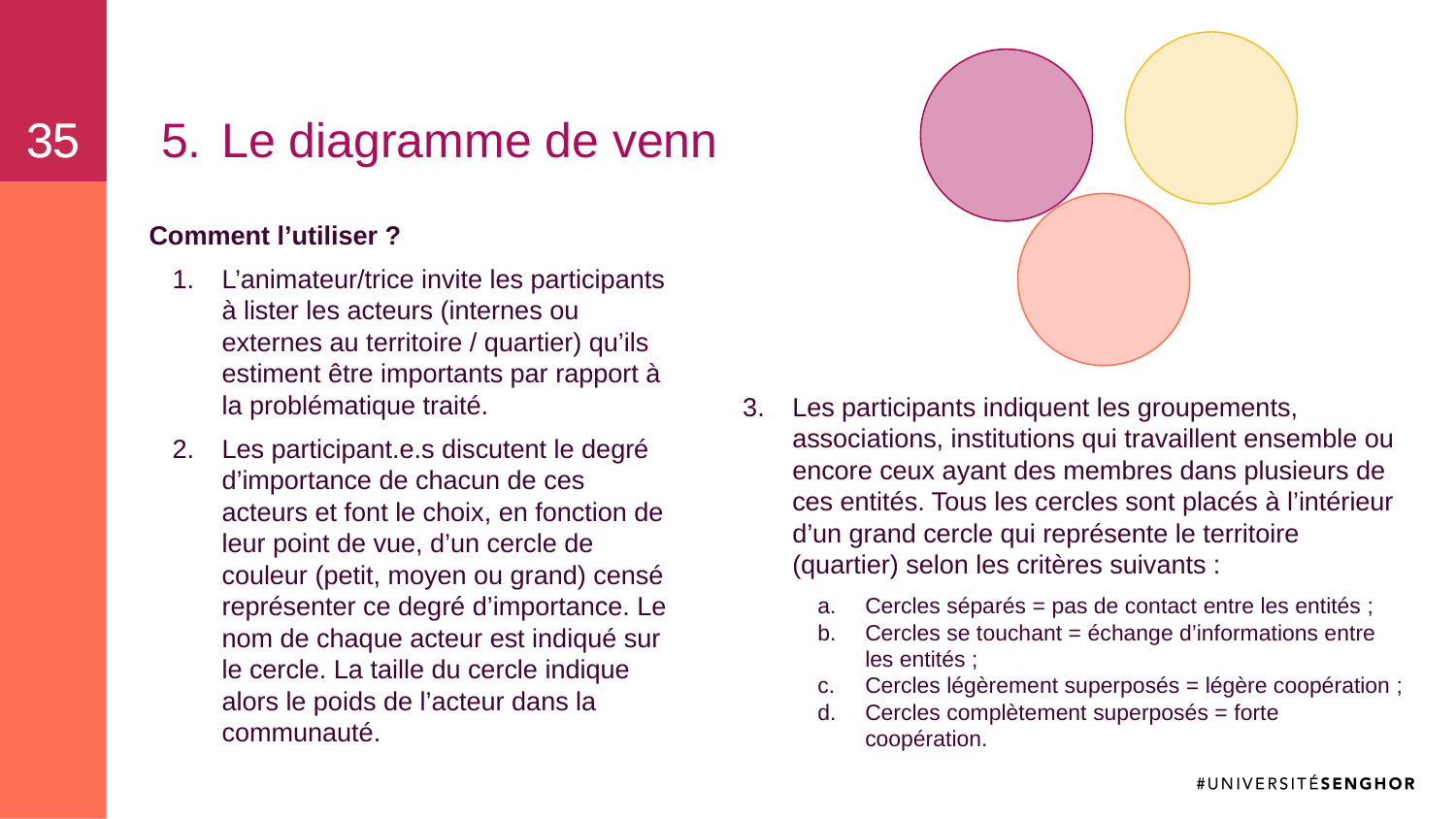

35
35
# Le diagramme de venn

Comment l’utiliser ?
L’animateur/trice invite les participants à lister les acteurs (internes ou externes au territoire / quartier) qu’ils estiment être importants par rapport à la problématique traité.
Les participant.e.s discutent le degré d’importance de chacun de ces acteurs et font le choix, en fonction de leur point de vue, d’un cercle de couleur (petit, moyen ou grand) censé représenter ce degré d’importance. Le nom de chaque acteur est indiqué sur le cercle. La taille du cercle indique alors le poids de l’acteur dans la communauté.
Les participants indiquent les groupements, associations, institutions qui travaillent ensemble ou encore ceux ayant des membres dans plusieurs de ces entités. Tous les cercles sont placés à l’intérieur d’un grand cercle qui représente le territoire (quartier) selon les critères suivants :
Cercles séparés = pas de contact entre les entités ;
Cercles se touchant = échange d’informations entre les entités ;
Cercles légèrement superposés = légère coopération ;
Cercles complètement superposés = forte coopération.